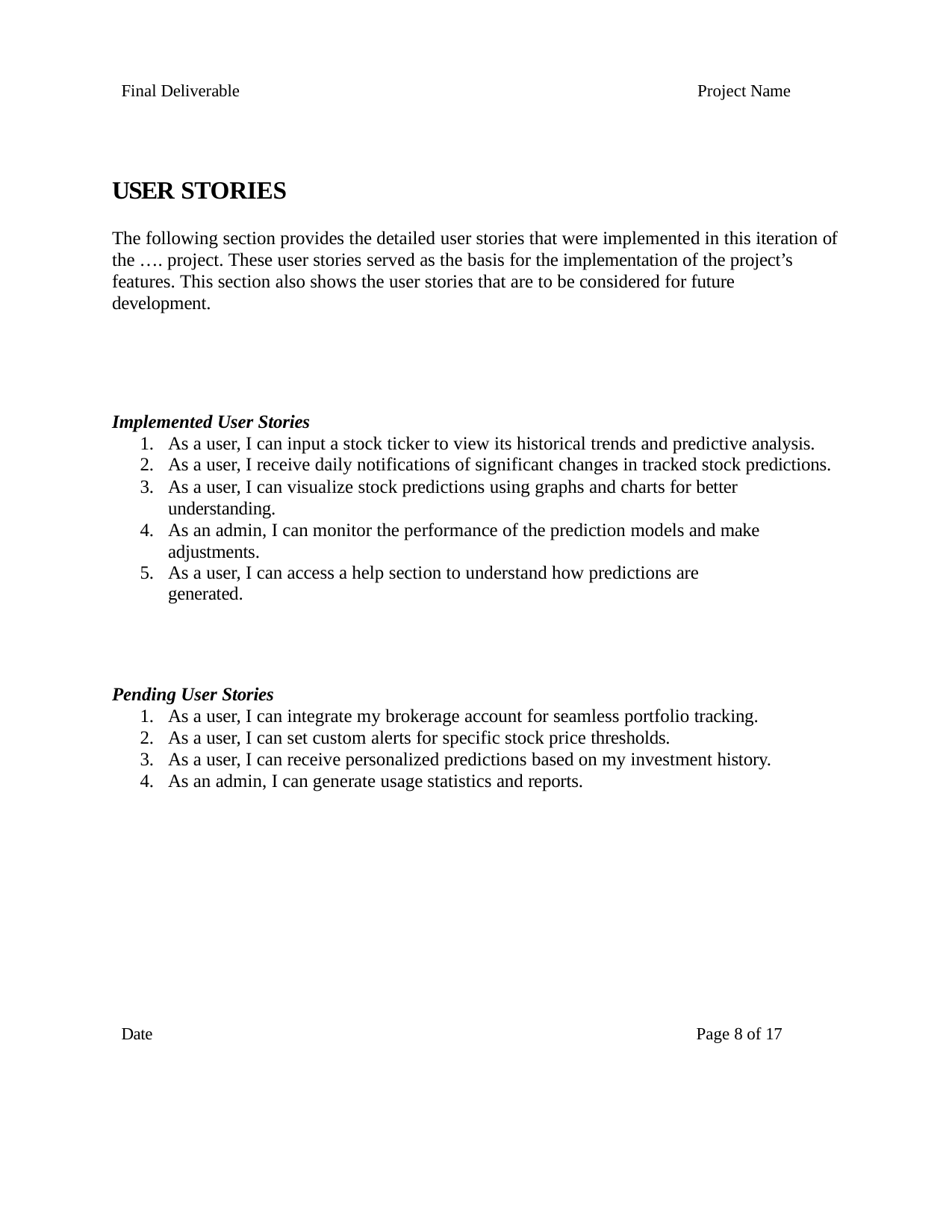

Final Deliverable
Project Name
User Stories

The following section provides the detailed user stories that were implemented in this iteration of the …. project. These user stories served as the basis for the implementation of the project’s features. This section also shows the user stories that are to be considered for future development.
Implemented User Stories
As a user, I can input a stock ticker to view its historical trends and predictive analysis.
As a user, I receive daily notifications of significant changes in tracked stock predictions.
As a user, I can visualize stock predictions using graphs and charts for better understanding.
As an admin, I can monitor the performance of the prediction models and make adjustments.
As a user, I can access a help section to understand how predictions are generated.
Pending User Stories
As a user, I can integrate my brokerage account for seamless portfolio tracking.
As a user, I can set custom alerts for specific stock price thresholds.
As a user, I can receive personalized predictions based on my investment history.
As an admin, I can generate usage statistics and reports.
Date
Page 8 of 17